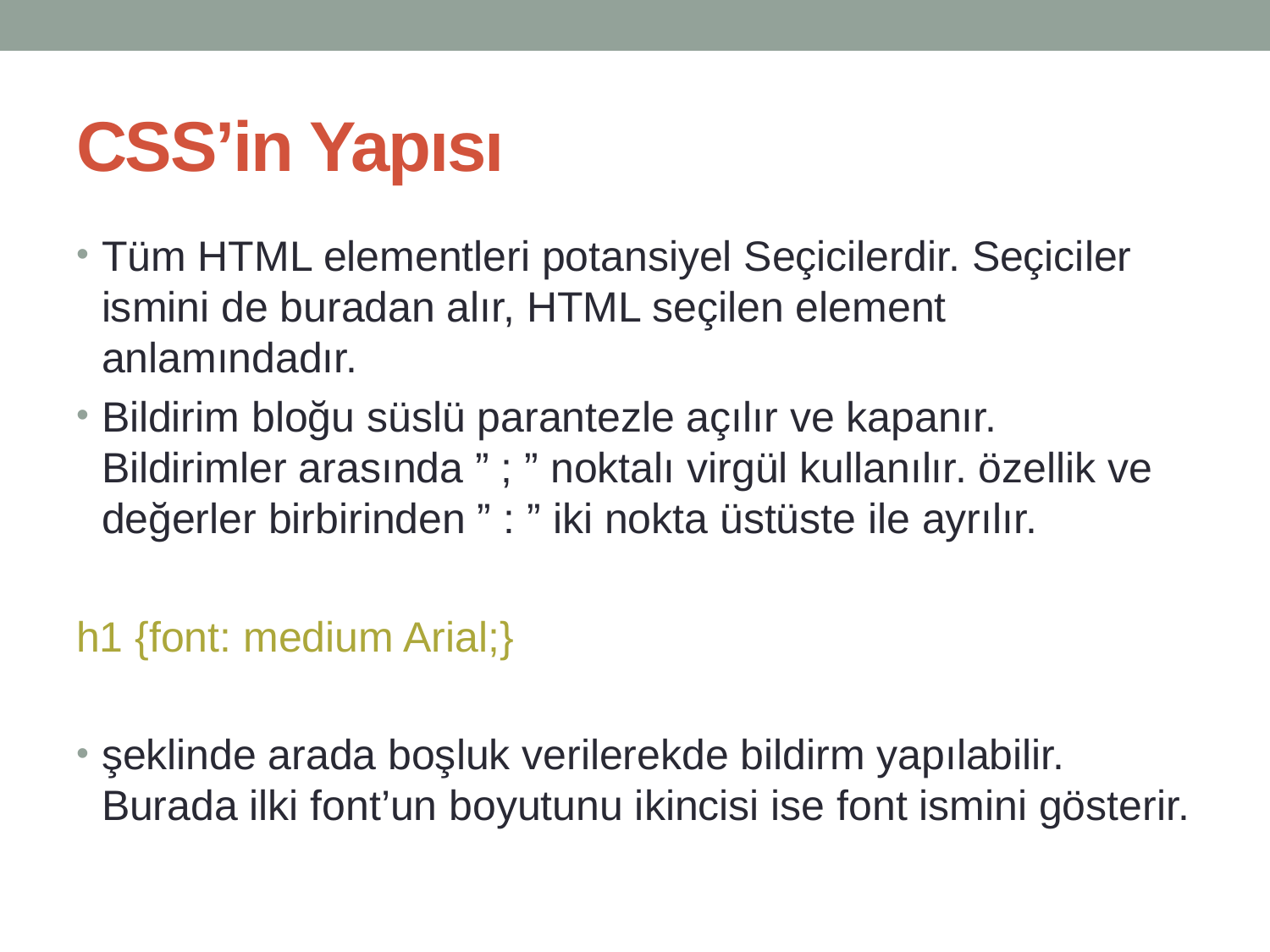

# CSS’in Yapısı
Tüm HTML elementleri potansiyel Seçicilerdir. Seçiciler ismini de buradan alır, HTML seçilen element anlamındadır.
Bildirim bloğu süslü parantezle açılır ve kapanır. Bildirimler arasında ” ; ” noktalı virgül kullanılır. özellik ve değerler birbirinden ” : ” iki nokta üstüste ile ayrılır.

h1 {font: medium Arial;}

şeklinde arada boşluk verilerekde bildirm yapılabilir. Burada ilki font’un boyutunu ikincisi ise font ismini gösterir.